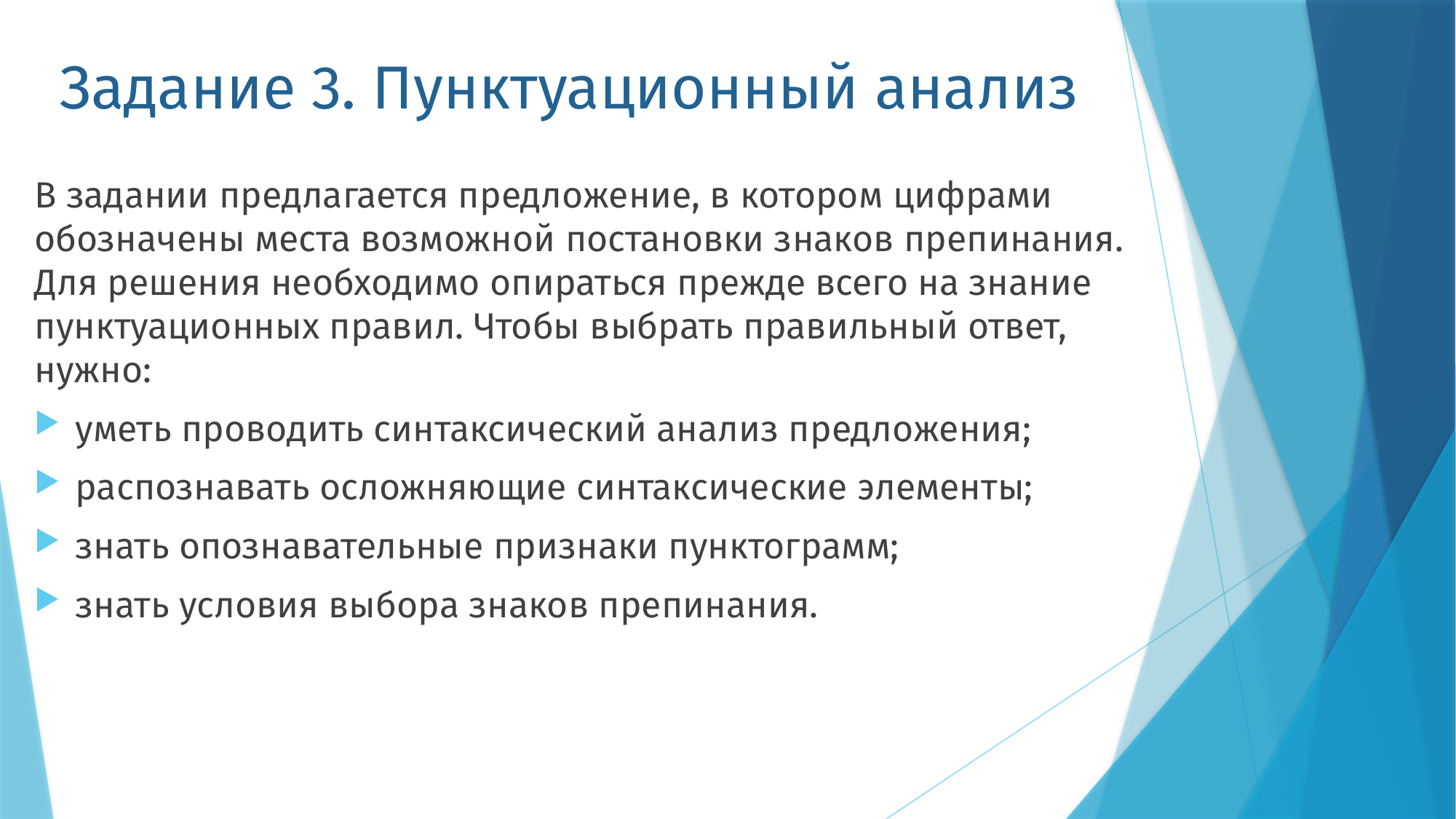

# Задание 3. Пунктуационный анализ
В задании предлагается предложение, в котором цифрами обозначены места возможной постановки знаков препинания. Для решения необходимо опираться прежде всего на знание пунктуационных правил. Чтобы выбрать правильный ответ, нужно:
уметь проводить синтаксический анализ предложения;
распознавать осложняющие синтаксические элементы;
знать опознавательные признаки пунктограмм;
знать условия выбора знаков препинания.